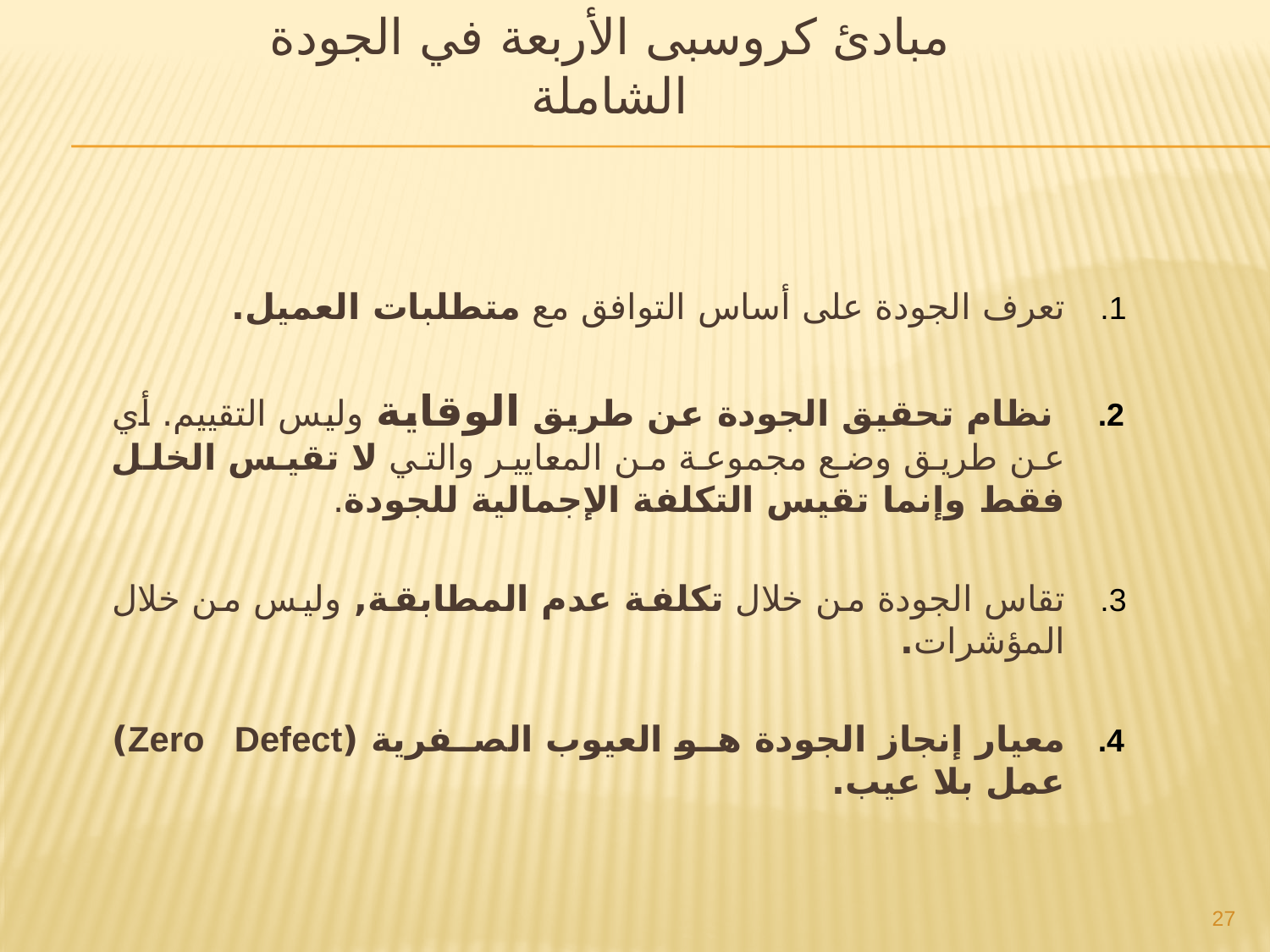

مبادئ كروسبى الأربعة في الجودة الشاملة

تعرف الجودة على أساس التوافق مع متطلبات العميل.

 نظام تحقيق الجودة عن طريق الوقاية وليس التقييم. أي عن طريق وضع مجموعة من المعايير والتي لا تقيس الخلل فقط وإنما تقيس التكلفة الإجمالية للجودة.

تقاس الجودة من خلال تكلفة عدم المطابقة, وليس من خلال المؤشرات.

معيار إنجاز الجودة هو العيوب الصفرية (Zero Defect) عمل بلا عيب.

27